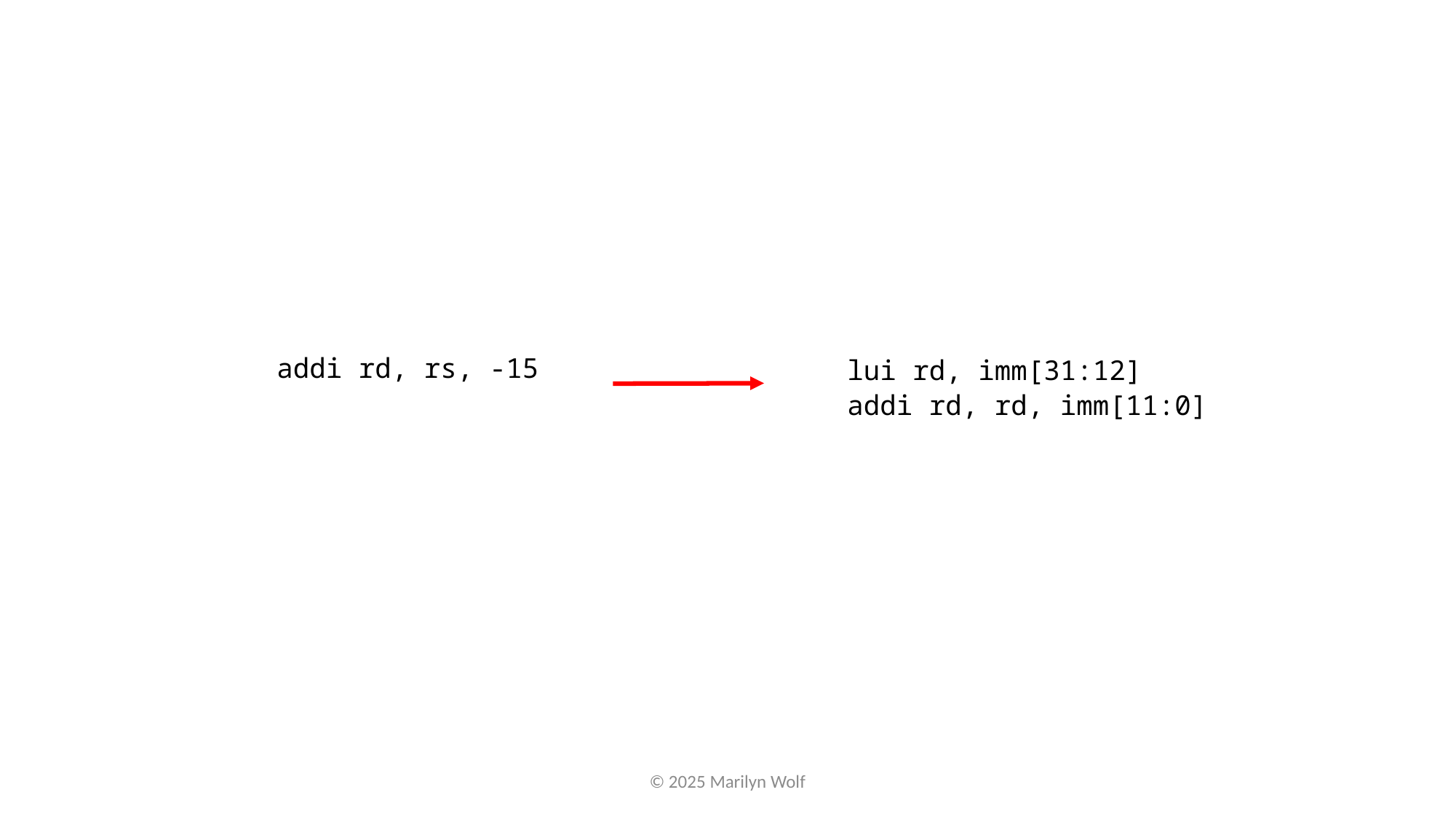

lui rd, imm[31:12]
addi rd, rd, imm[11:0]

addi rd, rs, -15

© 2025 Marilyn Wolf